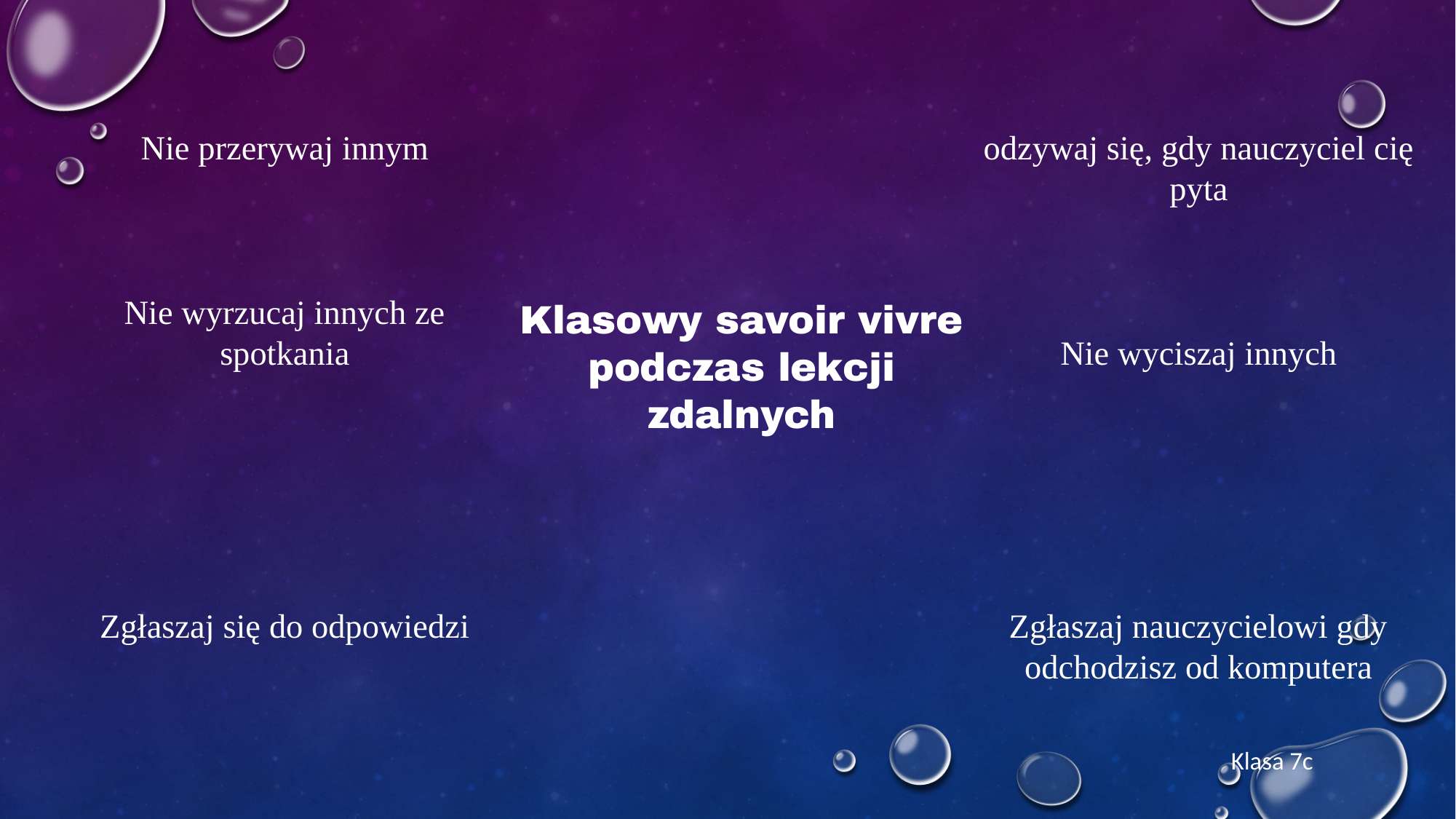

Nie przerywaj innym

Nie wyrzucaj innych ze spotkania

Zgłaszaj się do odpowiedzi

Klasowy savoir vivre podczas lekcji zdalnych

odzywaj się, gdy nauczyciel cię pyta

Nie wyciszaj innych

 Zgłaszaj nauczycielowi gdy  odchodzisz od komputera

                          Klasa 7c
#